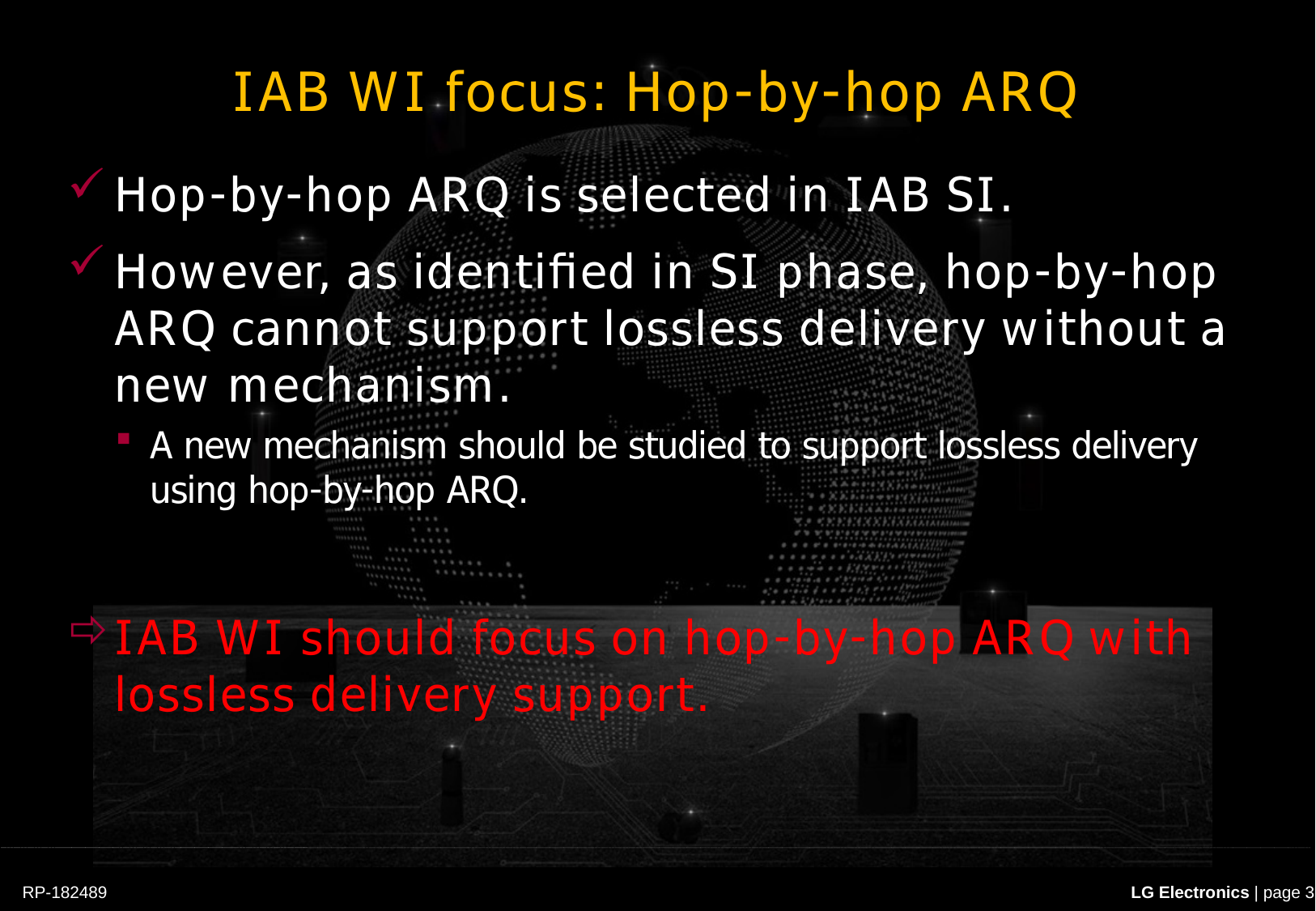

# IAB WI focus: Hop-by-hop ARQ
Hop-by-hop ARQ is selected in IAB SI.
However, as identified in SI phase, hop-by-hop ARQ cannot support lossless delivery without a new mechanism.
A new mechanism should be studied to support lossless delivery using hop-by-hop ARQ.

IAB WI should focus on hop-by-hop ARQ with lossless delivery support.